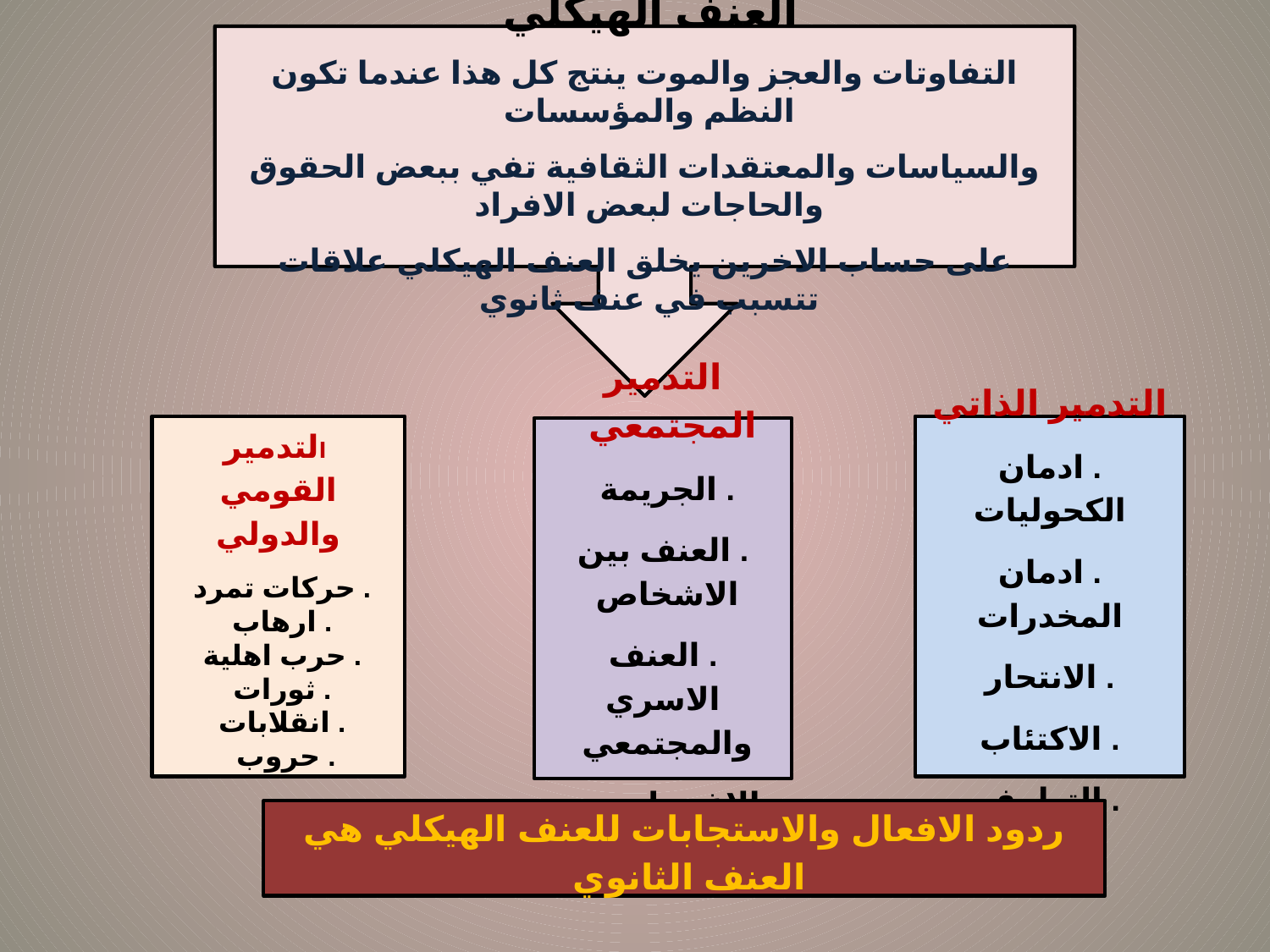

العنف الهيكلي
التفاوتات والعجز والموت ينتج كل هذا عندما تكون النظم والمؤسسات
والسياسات والمعتقدات الثقافية تفي ببعض الحقوق والحاجات لبعض الافراد
على حساب الاخرين يخلق العنف الهيكلي علاقات تتسبب في عنف ثانوي
 التدمير القومي والدولي
. حركات تمرد
. ارهاب
. حرب اهلية
. ثورات
. انقلابات
. حروب
التدمير الذاتي
. ادمان الكحوليات
. ادمان المخدرات
. الانتحار
. الاكتئاب
. التطرف
التدمير المجتمعي
. الجريمة
. العنف بين الاشخاص
. العنف الاسري والمجتمعي
. الاغتصاب
ردود الافعال والاستجابات للعنف الهيكلي هي العنف الثانوي